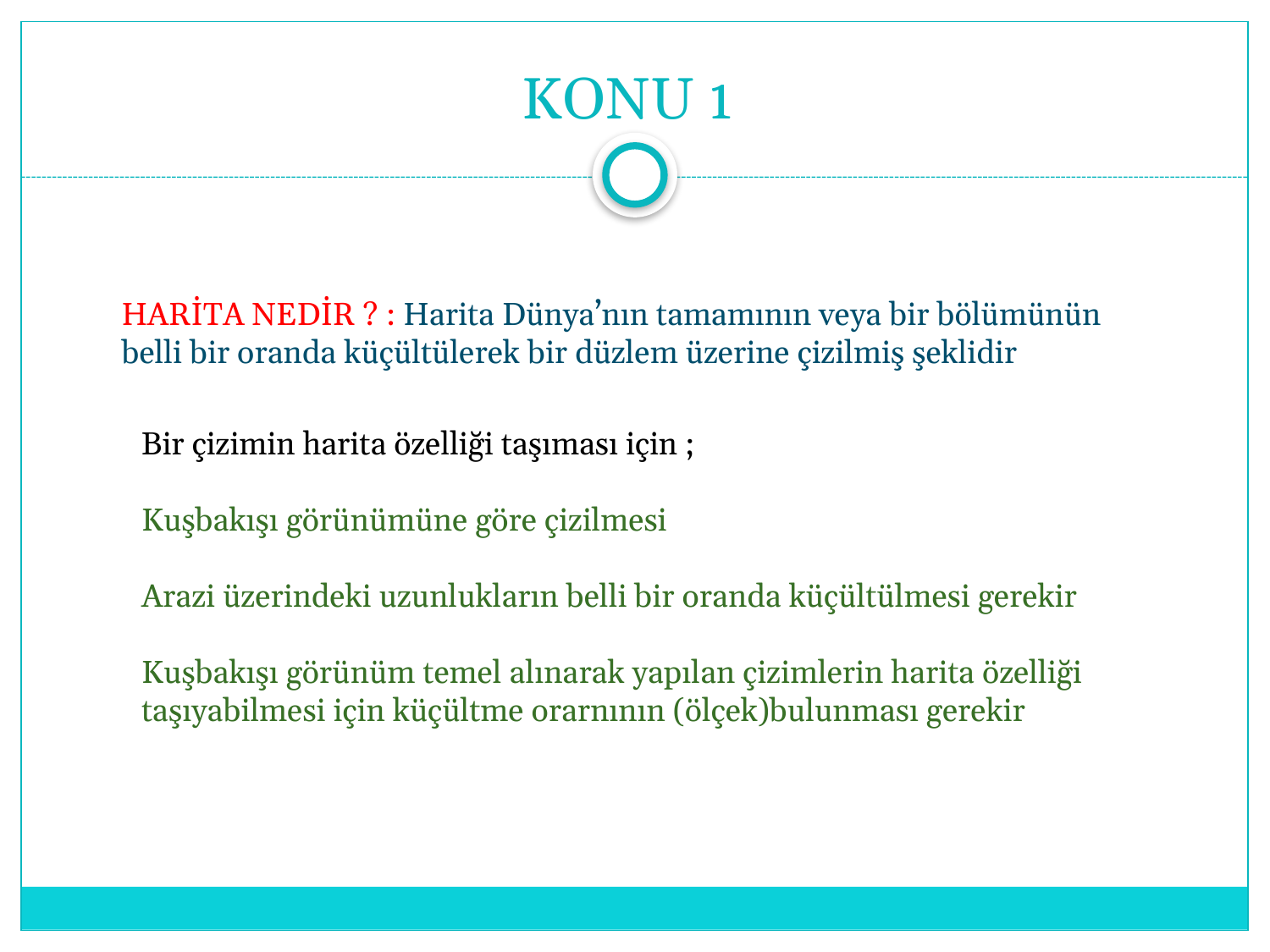

# KONU 1
HARİTA NEDİR ? : Harita Dünya’nın tamamının veya bir bölümünün belli bir oranda küçültülerek bir düzlem üzerine çizilmiş şeklidir
Bir çizimin harita özelliği taşıması için ;

Kuşbakışı görünümüne göre çizilmesi

Arazi üzerindeki uzunlukların belli bir oranda küçültülmesi gerekir

Kuşbakışı görünüm temel alınarak yapılan çizimlerin harita özelliği taşıyabilmesi için küçültme orarnının (ölçek)bulunması gerekir